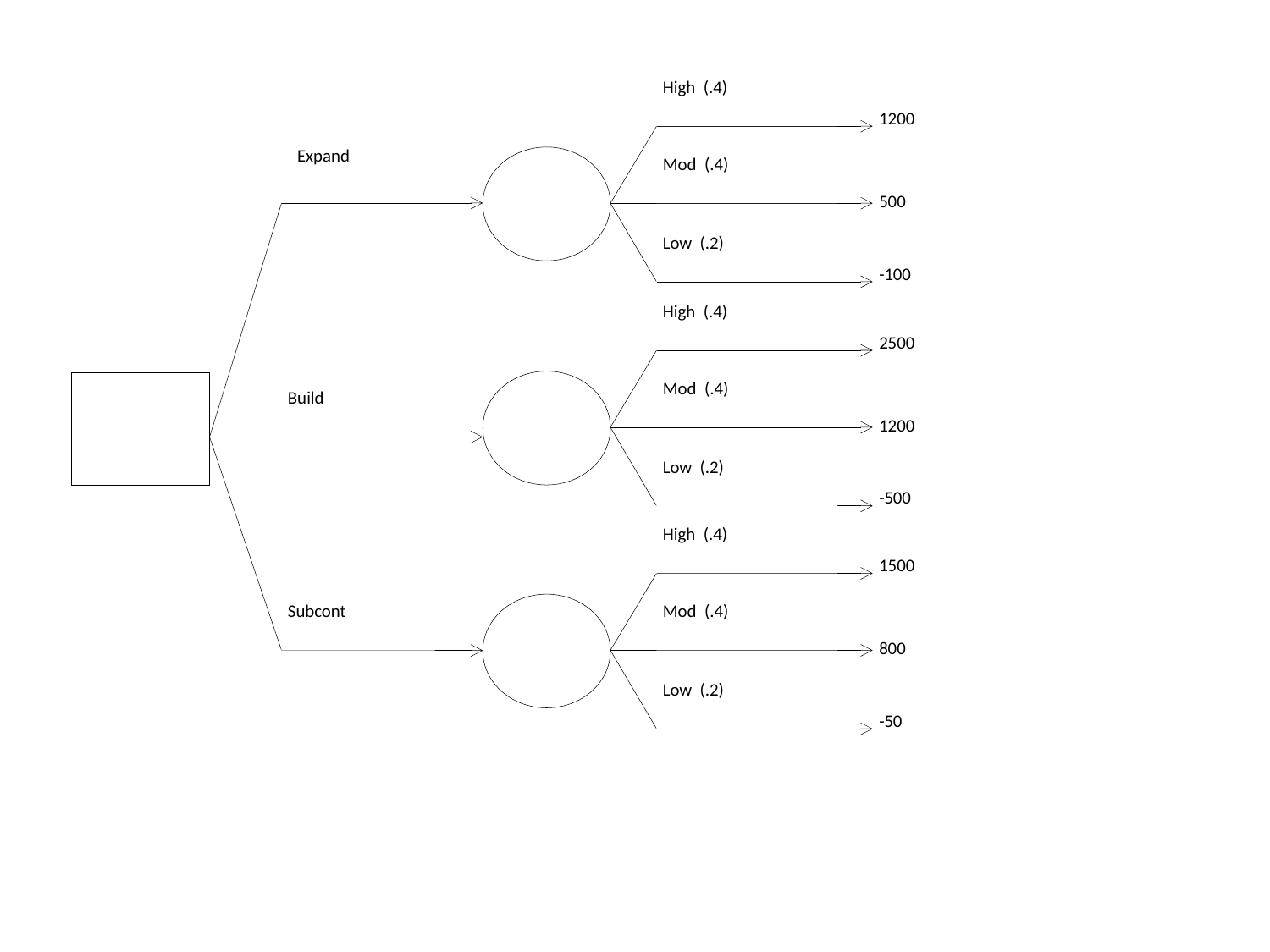

High  (.4)
1200

Mod  (.4)
500
Low  (.2)
-100
Expand
High  (.4)
2500

Mod  (.4)
1200
Low  (.2)
-500

Build

High  (.4)
1500

Mod  (.4)
800
Low  (.2)
-50
Subcont